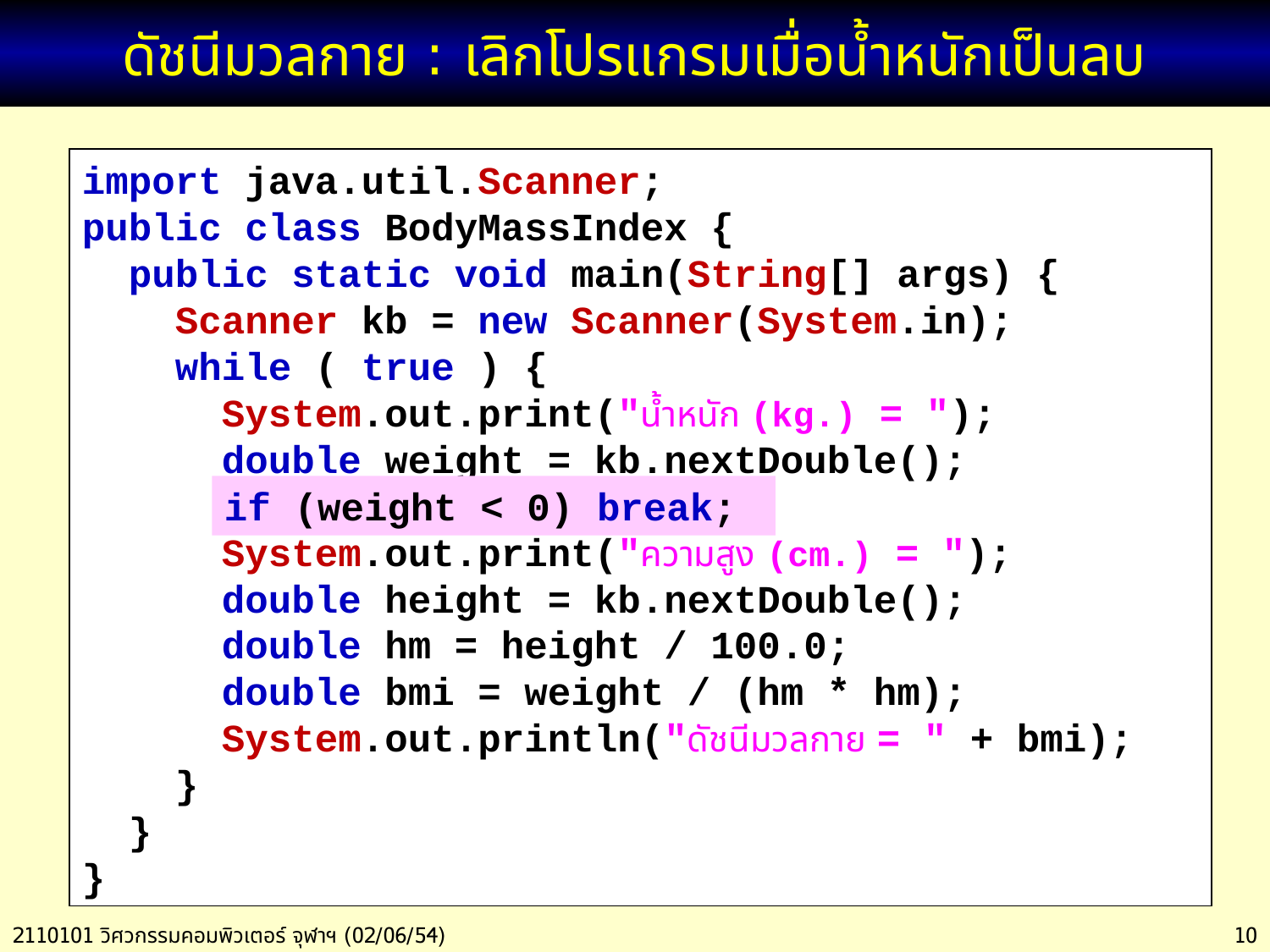

# ดัชนีมวลกาย : เลิกโปรแกรมเมื่อน้ำหนักเป็นลบ
import java.util.Scanner;
public class BodyMassIndex {
  public static void main(String[] args) {
    Scanner kb = new Scanner(System.in);
    while ( true ) {
      System.out.print("น้ำหนัก (kg.) = ");
      double weight = kb.nextDouble();

      System.out.print("ความสูง (cm.) = ");
      double height = kb.nextDouble();
      double hm = height / 100.0;
      double bmi = weight / (hm * hm);
      System.out.println("ดัชนีมวลกาย = " + bmi);
    }
  }
}
if (weight < 0) break;